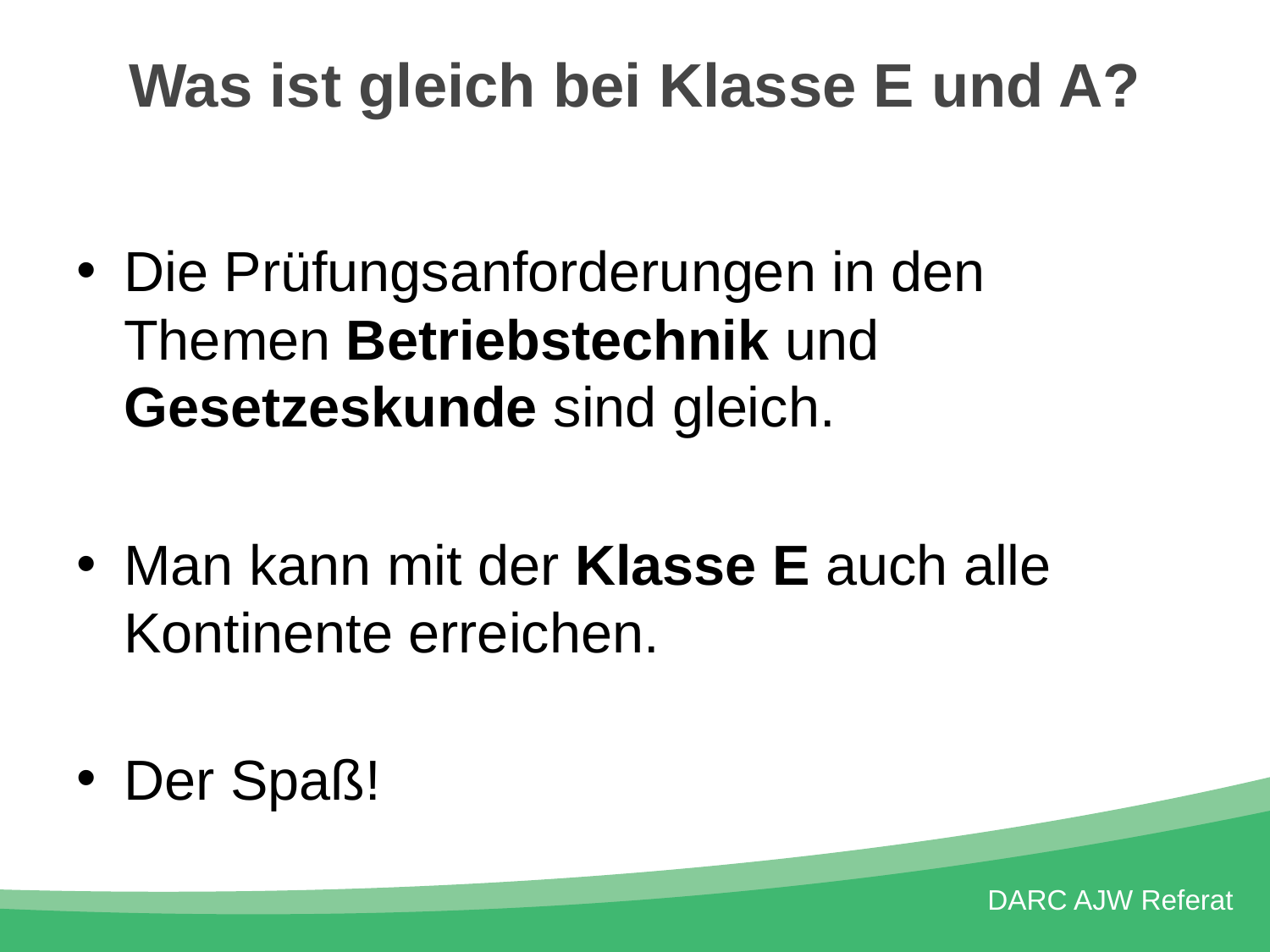

# Was ist gleich bei Klasse E und A?

Die Prüfungsanforderungen in den Themen Betriebstechnik und Gesetzeskunde sind gleich.

Man kann mit der Klasse E auch alle Kontinente erreichen.
Der Spaß!